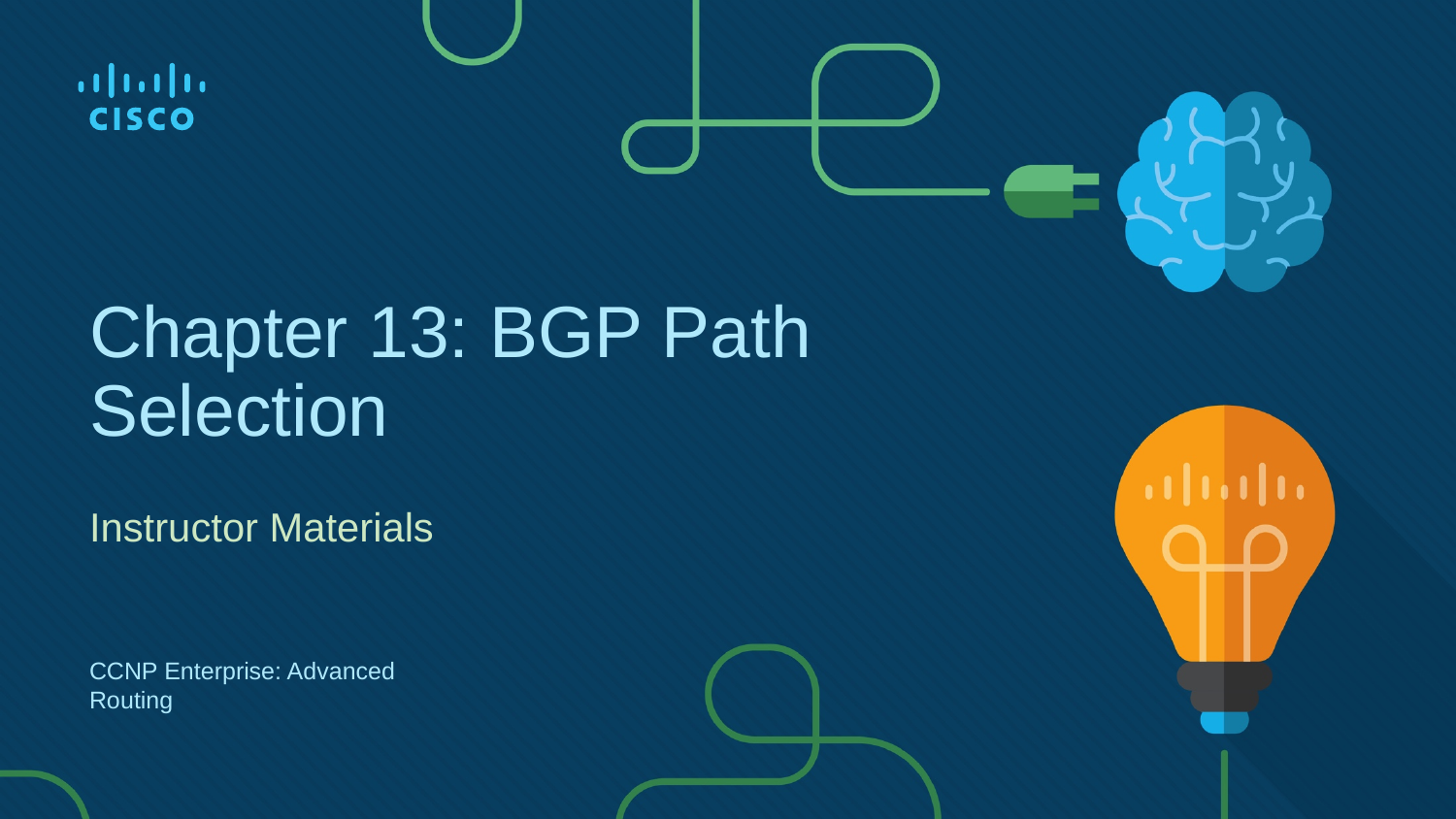

# Chapter 13: BGP Path Selection
Instructor Materials
CCNP Enterprise: Advanced Routing